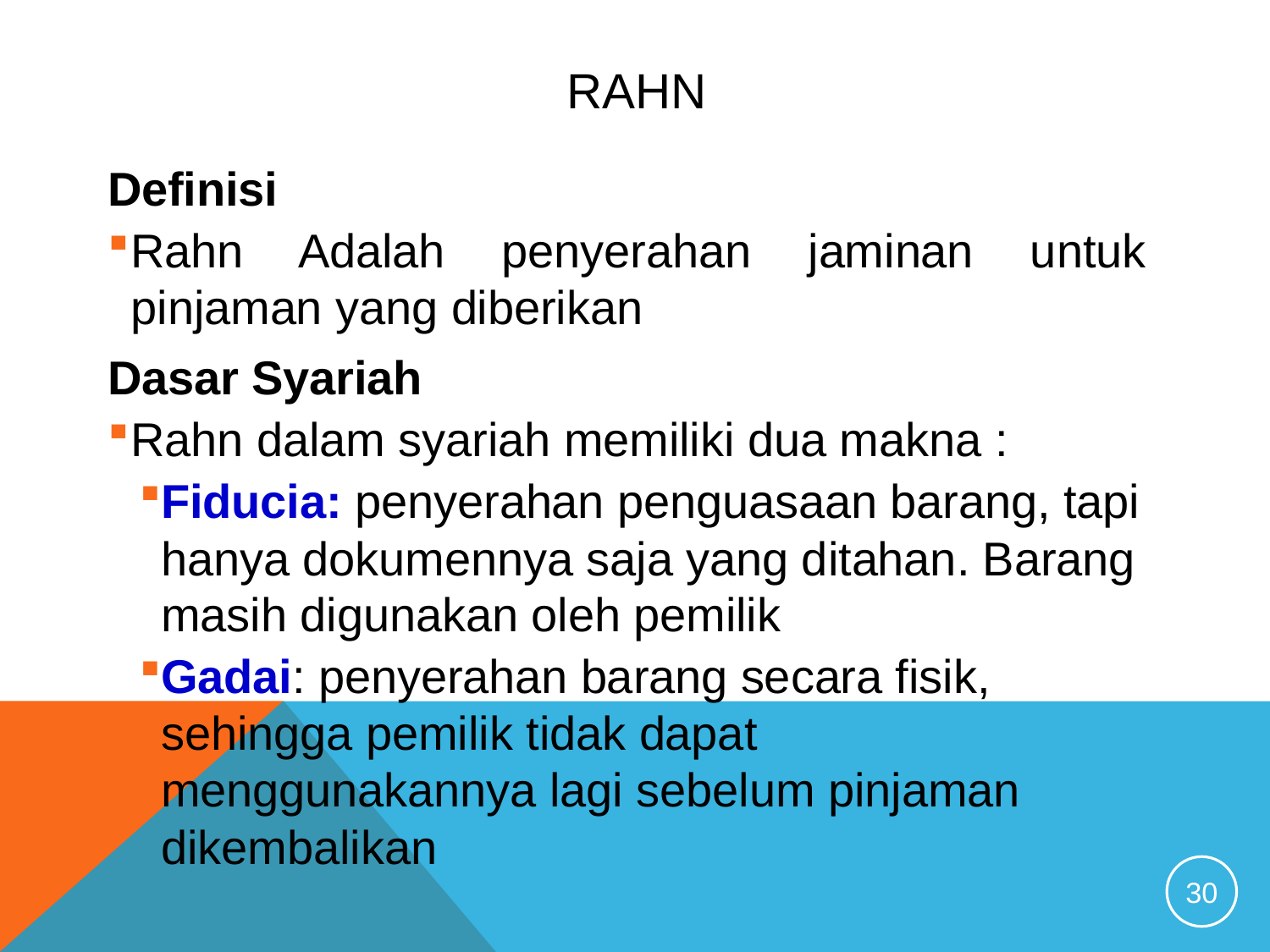

# RAHN
Definisi
Rahn Adalah penyerahan jaminan untuk pinjaman yang diberikan
Dasar Syariah
Rahn dalam syariah memiliki dua makna :
Fiducia: penyerahan penguasaan barang, tapi hanya dokumennya saja yang ditahan. Barang masih digunakan oleh pemilik
Gadai: penyerahan barang secara fisik, sehingga pemilik tidak dapat menggunakannya lagi sebelum pinjaman dikembalikan

30